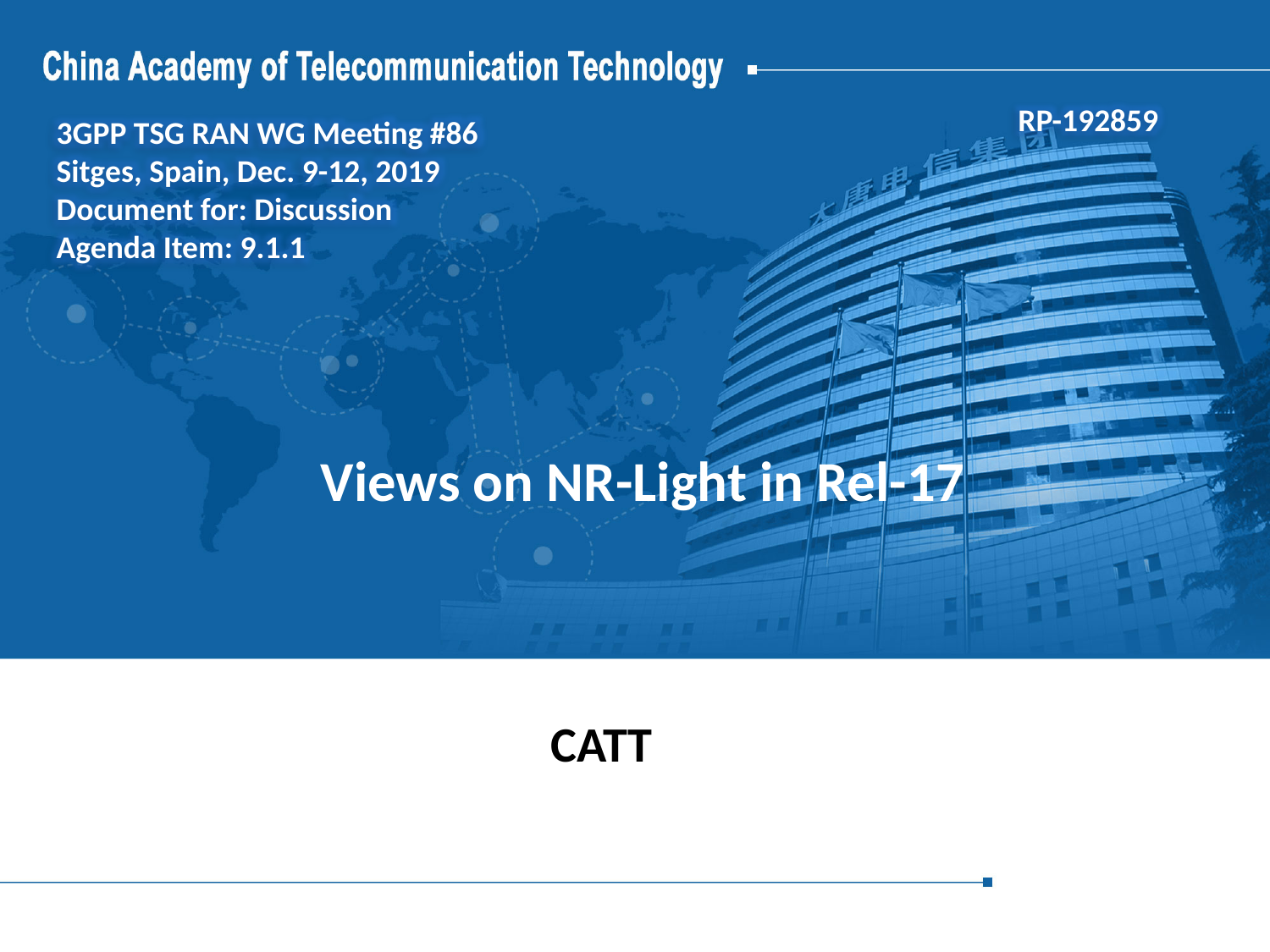

RP-192859
3GPP TSG RAN WG Meeting #86
Sitges, Spain, Dec. 9-12, 2019
Document for: Discussion
Agenda Item: 9.1.1
# Views on NR-Light in Rel-17
CATT